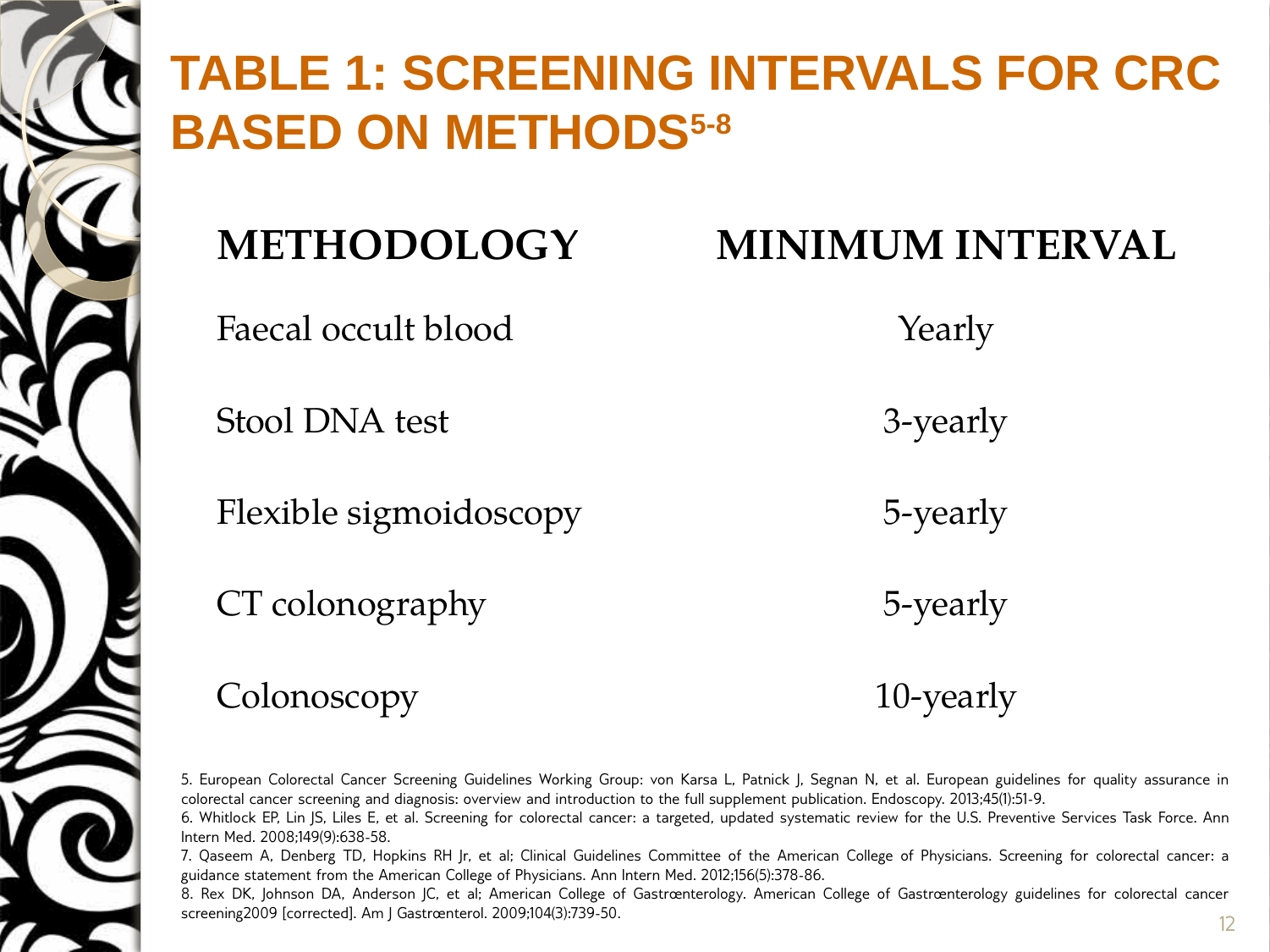

TABLE 1: SCREENING INTERVALS FOR CRC BASED ON METHODS5-8
| METHODOLOGY | MINIMUM INTERVAL |
| --- | --- |
| Faecal occult blood | Yearly |
| Stool DNA test | 3-yearly |
| Flexible sigmoidoscopy | 5-yearly |
| CT colonography | 5-yearly |
| Colonoscopy | 10-yearly |
5. European Colorectal Cancer Screening Guidelines Working Group: von Karsa L, Patnick J, Segnan N, et al. European guidelines for quality assurance in colorectal cancer screening and diagnosis: overview and introduction to the full supplement publication. Endoscopy. 2013;45(1):51-9.
6. Whitlock EP, Lin JS, Liles E, et al. Screening for colorectal cancer: a targeted, updated systematic review for the U.S. Preventive Services Task Force. Ann Intern Med. 2008;149(9):638-58.
7. Qaseem A, Denberg TD, Hopkins RH Jr, et al; Clinical Guidelines Committee of the American College of Physicians. Screening for colorectal cancer: a guidance statement from the American College of Physicians. Ann Intern Med. 2012;156(5):378-86.
8. Rex DK, Johnson DA, Anderson JC, et al; American College of Gastroenterology. American College of Gastroenterology guidelines for colorectal cancer screening2009 [corrected]. Am J Gastroenterol. 2009;104(3):739-50.
12